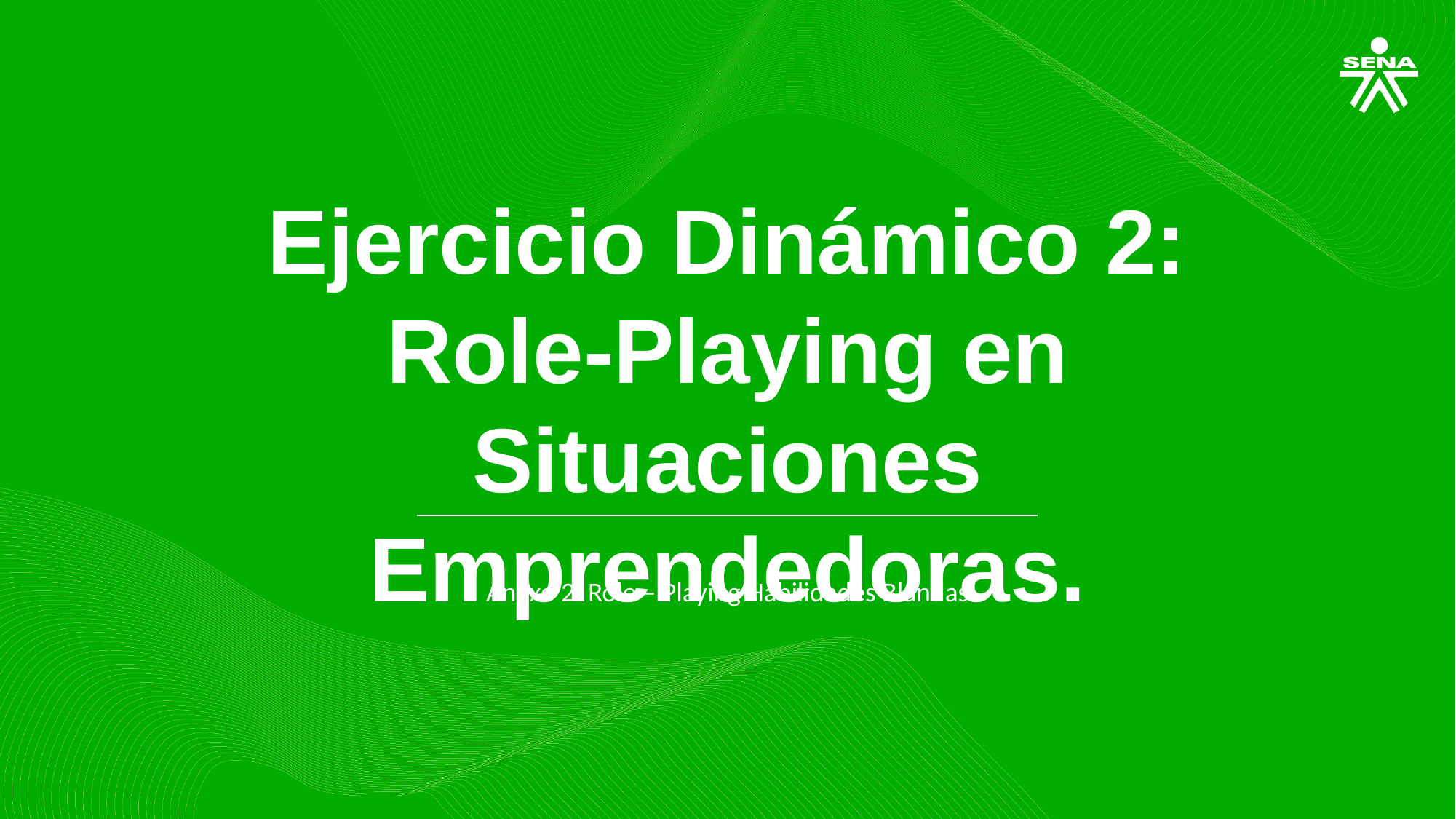

Ejercicio Dinámico 2: Role-Playing en Situaciones Emprendedoras.
Anexo 2. Role – Playing Habilidades Blandas